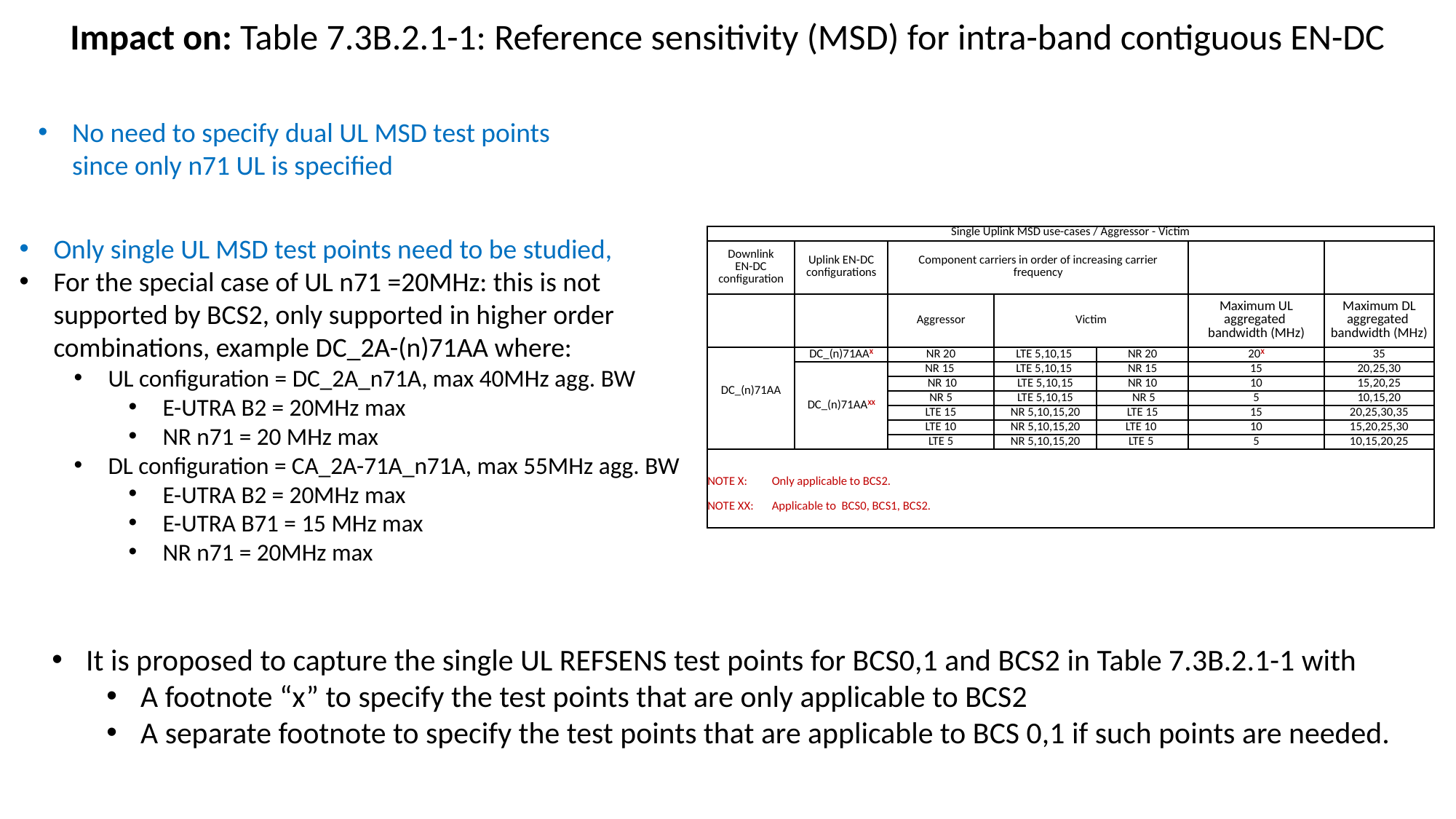

Impact on: Table 7.3B.2.1-1: Reference sensitivity (MSD) for intra-band contiguous EN-DC
No need to specify dual UL MSD test points since only n71 UL is specified
Only single UL MSD test points need to be studied,
For the special case of UL n71 =20MHz: this is not supported by BCS2, only supported in higher order combinations, example DC_2A-(n)71AA where:
UL configuration = DC_2A_n71A, max 40MHz agg. BW
E-UTRA B2 = 20MHz max
NR n71 = 20 MHz max
DL configuration = CA_2A-71A_n71A, max 55MHz agg. BW
E-UTRA B2 = 20MHz max
E-UTRA B71 = 15 MHz max
NR n71 = 20MHz max
| Single Uplink MSD use-cases / Aggressor - Victim |  |  |  |  |  |  |
| --- | --- | --- | --- | --- | --- | --- |
| Downlink EN-DC configuration | Uplink EN-DC configurations | Component carriers in order of increasing carrier frequency |  |  |  |  |
|  |  | Aggressor | Victim |  | Maximum UL aggregated bandwidth (MHz) | Maximum DL aggregated bandwidth (MHz) |
| DC\_(n)71AA | DC\_(n)71AAX | NR 20 | LTE 5,10,15 | NR 20 | 20X | 35 |
|  | DC\_(n)71AAXX | NR 15 | LTE 5,10,15 | NR 15 | 15 | 20,25,30 |
|  |  | NR 10 | LTE 5,10,15 | NR 10 | 10 | 15,20,25 |
|  |  | NR 5 | LTE 5,10,15 | NR 5 | 5 | 10,15,20 |
|  |  | LTE 15 | NR 5,10,15,20 | LTE 15 | 15 | 20,25,30,35 |
|  |  | LTE 10 | NR 5,10,15,20 | LTE 10 | 10 | 15,20,25,30 |
|  |  | LTE 5 | NR 5,10,15,20 | LTE 5 | 5 | 10,15,20,25 |
| NOTE X: Only applicable to BCS2. NOTE XX: Applicable to BCS0, BCS1, BCS2. |  |  |  |  |  |  |
It is proposed to capture the single UL REFSENS test points for BCS0,1 and BCS2 in Table 7.3B.2.1-1 with
A footnote “x” to specify the test points that are only applicable to BCS2
A separate footnote to specify the test points that are applicable to BCS 0,1 if such points are needed.